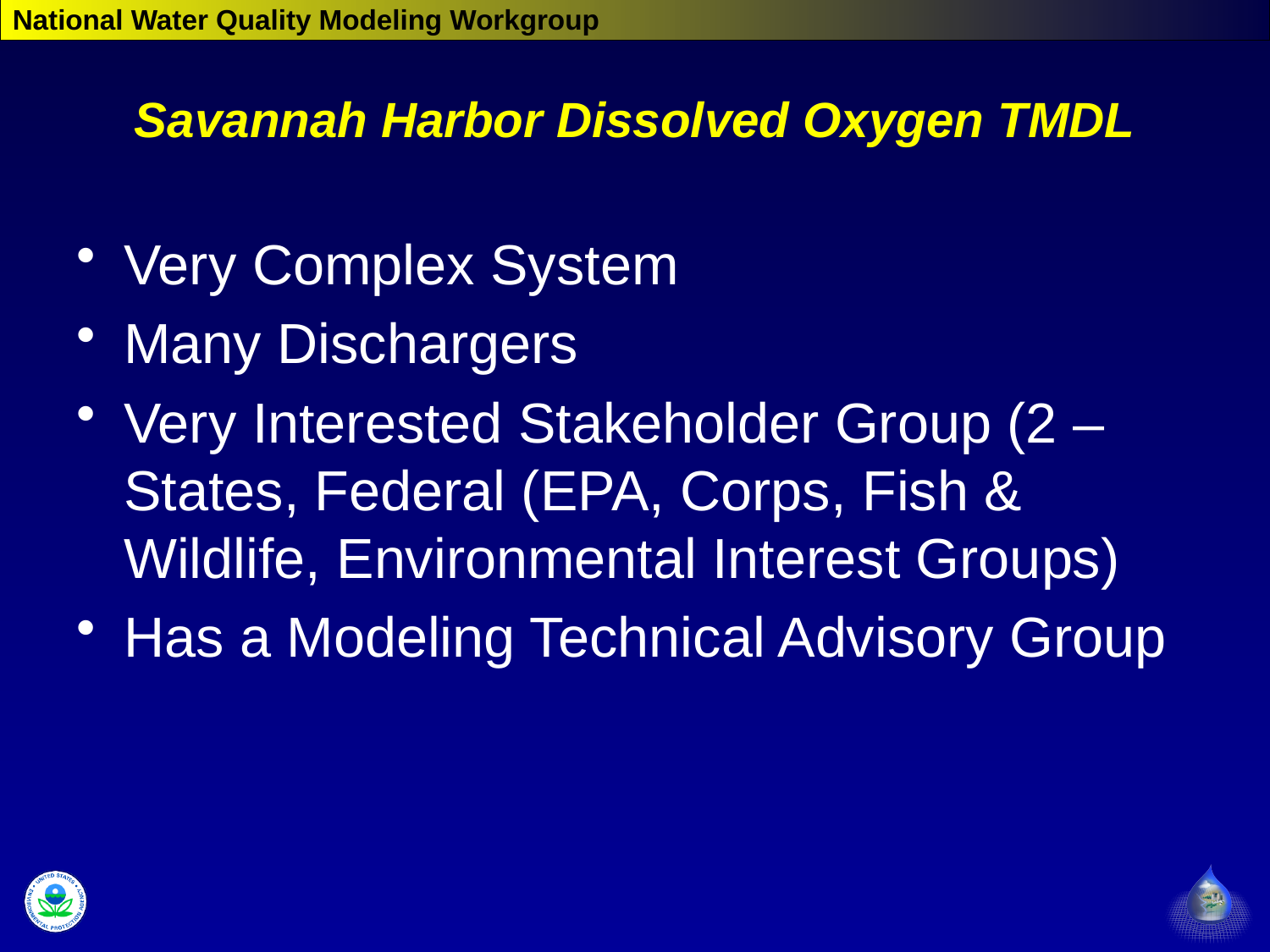

# Savannah Harbor Dissolved Oxygen TMDL
Very Complex System
Many Dischargers
Very Interested Stakeholder Group (2 – States, Federal (EPA, Corps, Fish & Wildlife, Environmental Interest Groups)
Has a Modeling Technical Advisory Group